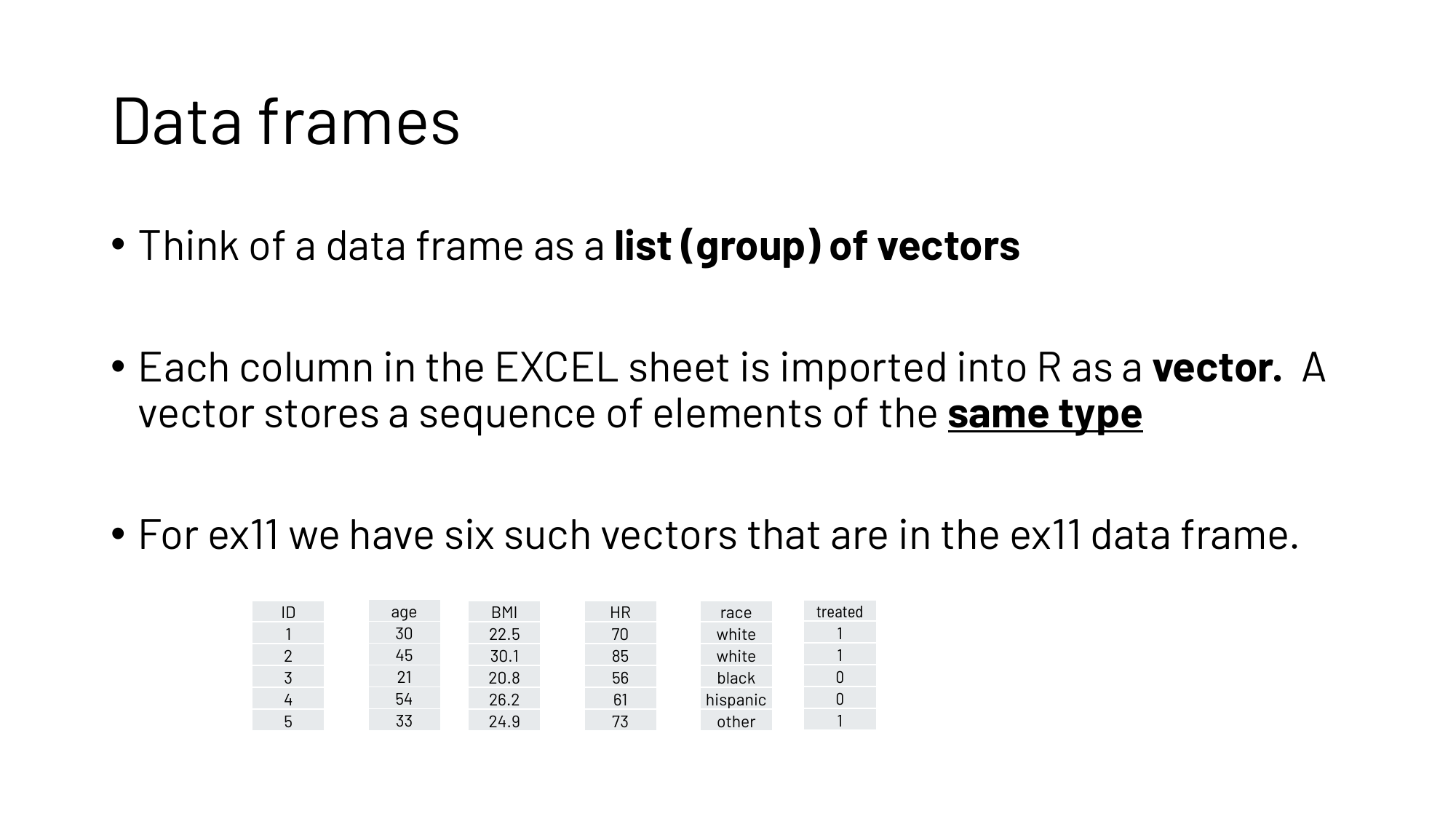

# Data frames
Think of a data frame as a list (group) of vectors

Each column in the EXCEL sheet is imported into R as a vector.  A vector stores a sequence of elements of the same type

For ex11 we have six such vectors that are in the ex11 data frame.

| age |
| --- |
| 30 |
| 45 |
| 21 |
| 54 |
| 33 |
| treated |
| --- |
| 1 |
| 1 |
| 0 |
| 0 |
| 1 |
| BMI |
| --- |
| 22.5 |
| 30.1 |
| 20.8 |
| 26.2 |
| 24.9 |
| HR |
| --- |
| 70 |
| 85 |
| 56 |
| 61 |
| 73 |
| race |
| --- |
| white |
| white |
| black |
| hispanic |
| other |
| ID |
| --- |
| 1 |
| 2 |
| 3 |
| 4 |
| 5 |